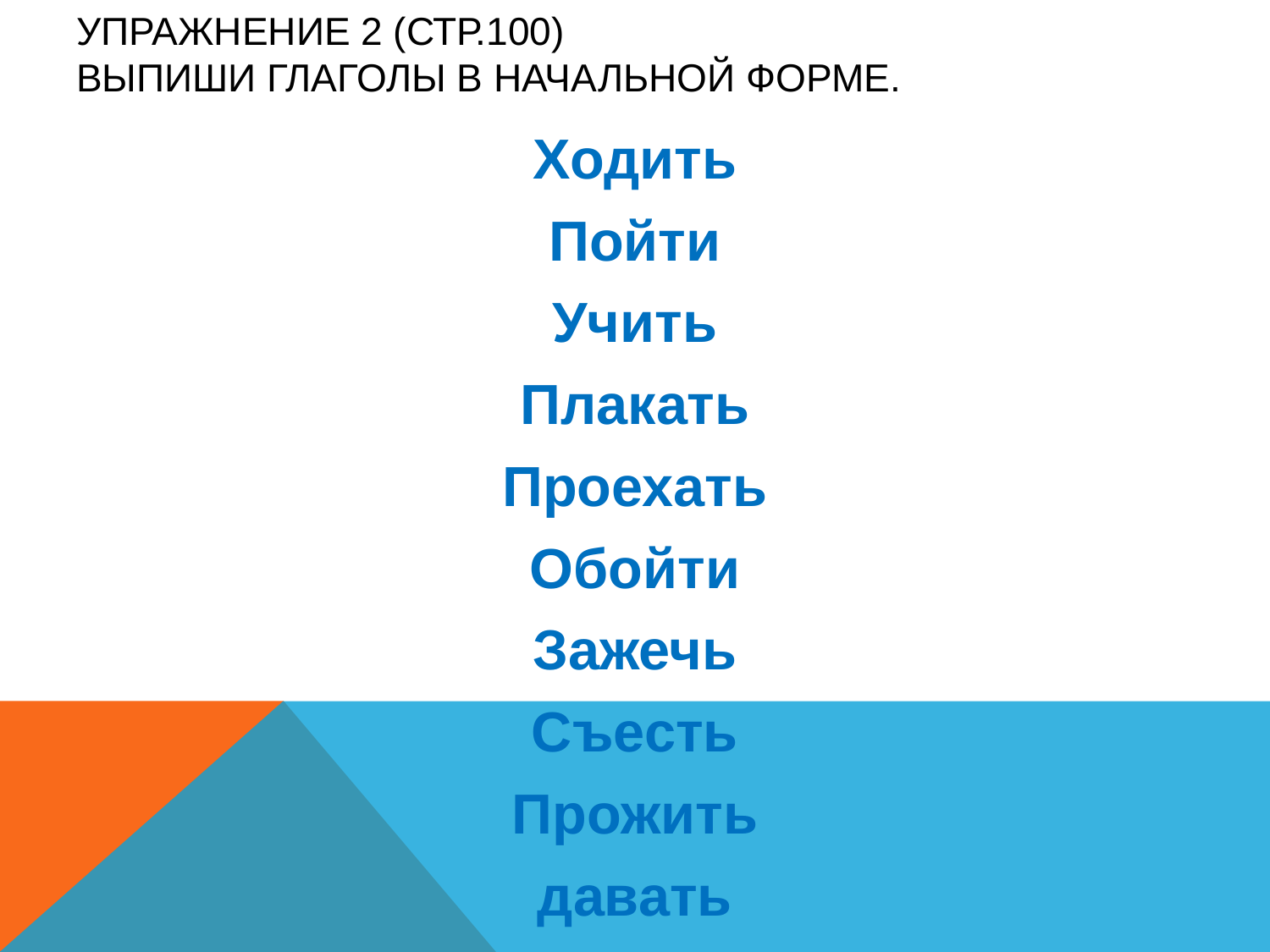

# Упражнение 2 (стр.100) Выпиши глаголы в начальной форме.
Ходить
Пойти
Учить
Плакать
Проехать
Обойти
Зажечь
Съесть
Прожить
давать